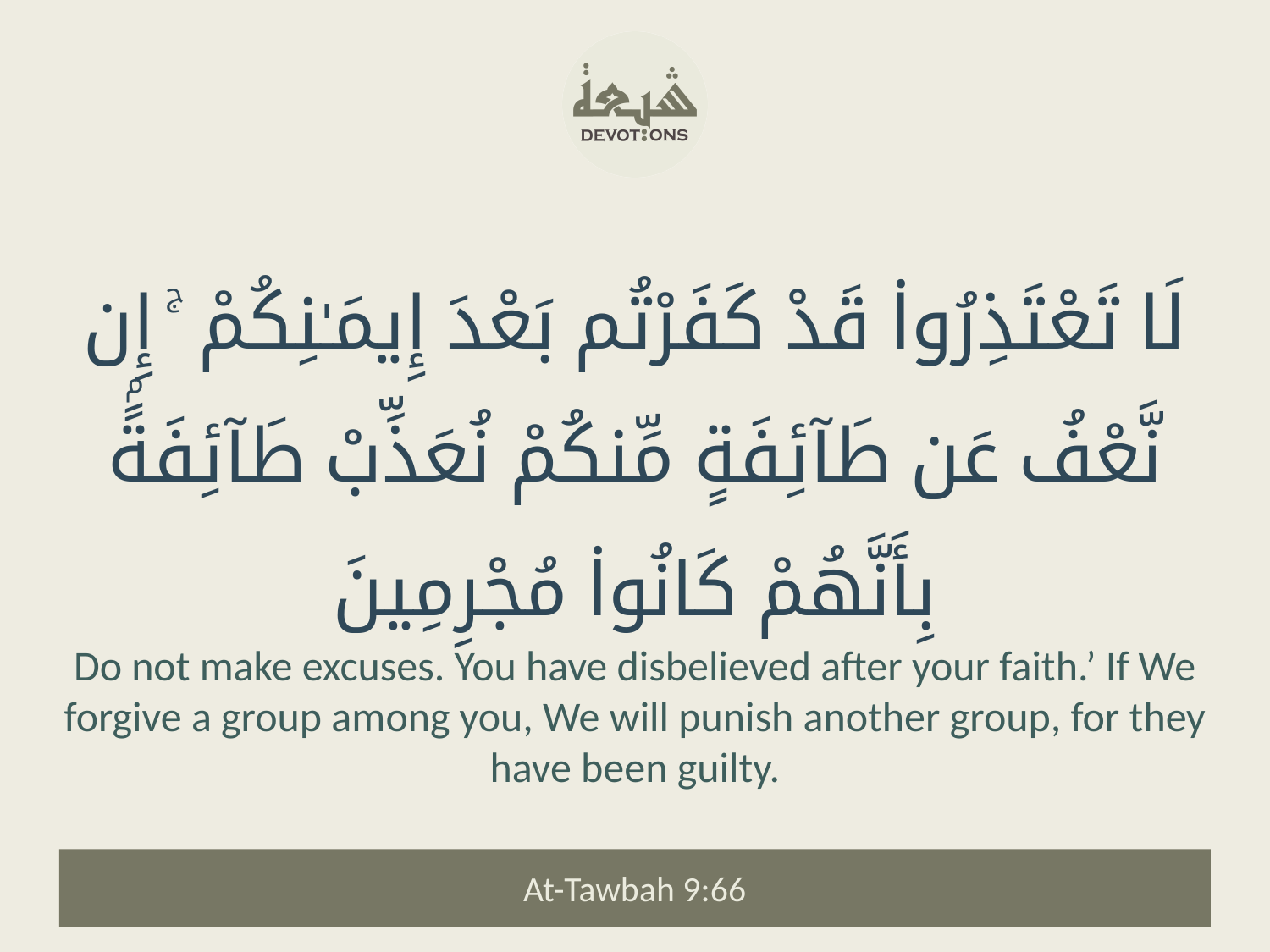

لَا تَعْتَذِرُوا۟ قَدْ كَفَرْتُم بَعْدَ إِيمَـٰنِكُمْ ۚ إِن نَّعْفُ عَن طَآئِفَةٍ مِّنكُمْ نُعَذِّبْ طَآئِفَةًۢ بِأَنَّهُمْ كَانُوا۟ مُجْرِمِينَ
Do not make excuses. You have disbelieved after your faith.’ If We forgive a group among you, We will punish another group, for they have been guilty.
At-Tawbah 9:66